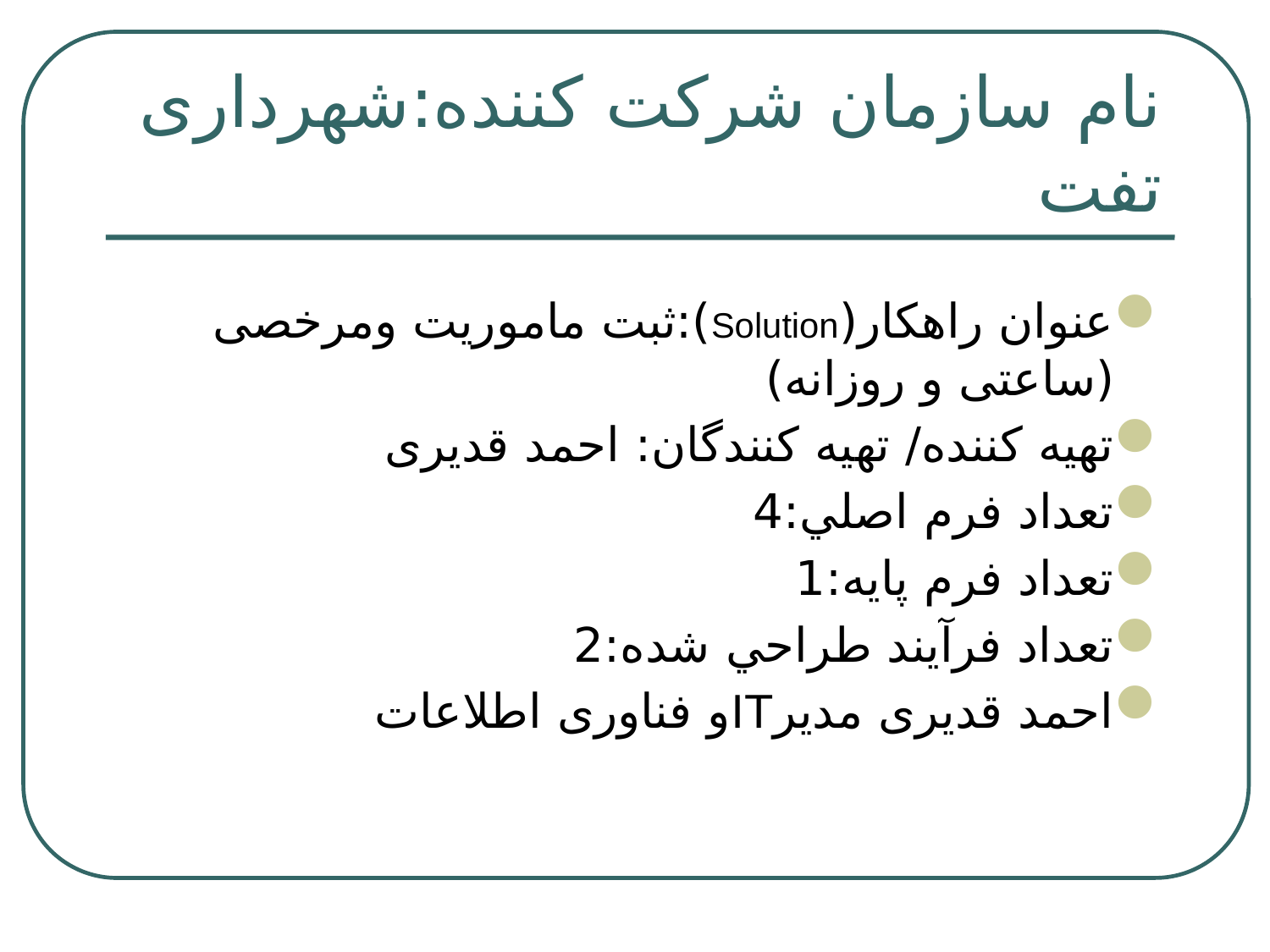

# نام سازمان شركت كننده:شهرداری تفت
عنوان راهكار(Solution):ثبت ماموریت ومرخصی (ساعتی و روزانه)
تهيه كننده/ تهيه كنندگان: احمد قدیری
تعداد فرم اصلي:4
تعداد فرم پايه:1
تعداد فرآيند طراحي شده:2
احمد قدیری مدیرITو فناوری اطلاعات